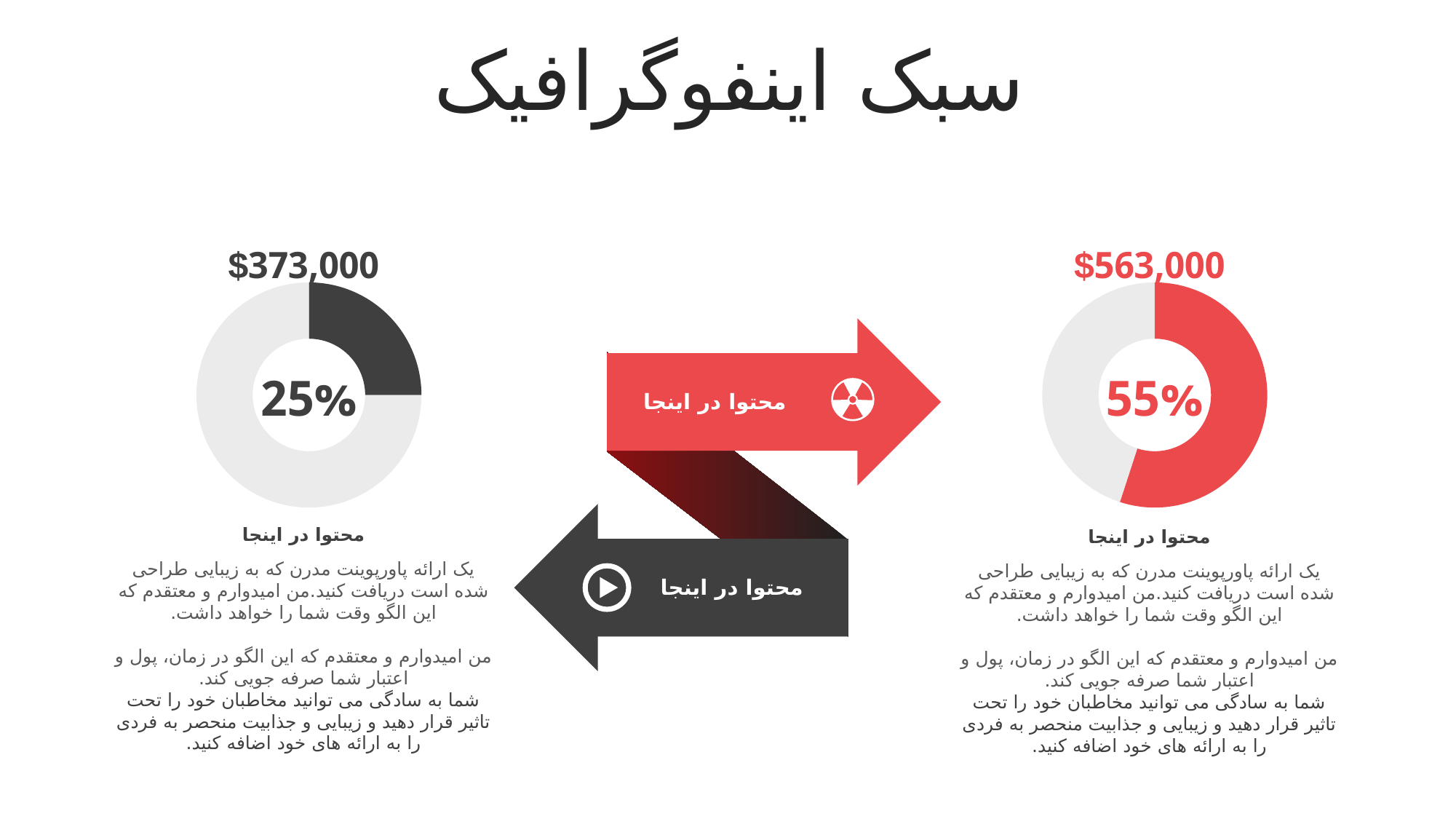

سبک اینفوگرافیک
$373,000
$563,000

### Chart

| Category |  |
|---|---|
25%

### Chart

| Category |  |
|---|---|
55%

محتوا در اینجا
محتوا در اینجا
یک ارائه پاورپوینت مدرن که به زیبایی طراحی شده است دریافت کنید.من امیدوارم و معتقدم که این الگو وقت شما را خواهد داشت.

من امیدوارم و معتقدم که این الگو در زمان، پول و اعتبار شما صرفه جویی کند.
شما به سادگی می توانید مخاطبان خود را تحت تاثیر قرار دهید و زیبایی و جذابیت منحصر به فردی را به ارائه های خود اضافه کنید.
محتوا در اینجا
یک ارائه پاورپوینت مدرن که به زیبایی طراحی شده است دریافت کنید.من امیدوارم و معتقدم که این الگو وقت شما را خواهد داشت.

من امیدوارم و معتقدم که این الگو در زمان، پول و اعتبار شما صرفه جویی کند.
شما به سادگی می توانید مخاطبان خود را تحت تاثیر قرار دهید و زیبایی و جذابیت منحصر به فردی را به ارائه های خود اضافه کنید.

محتوا در اینجا